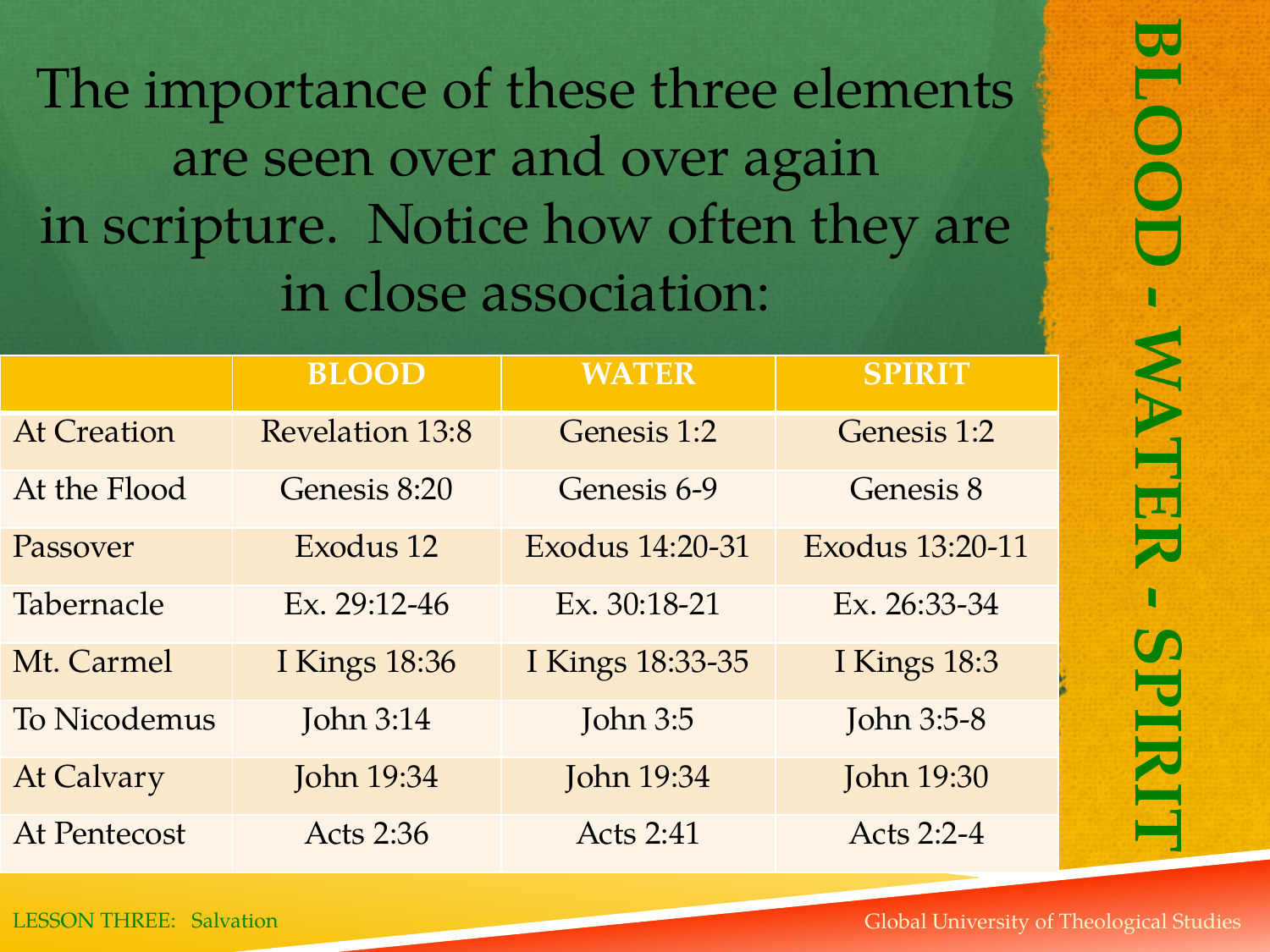

# BLOOD - WATER - SPIRIT
The importance of these three elements are seen over and over again
in scripture.  Notice how often they are in close association:
|  | BLOOD | WATER | SPIRIT |
| --- | --- | --- | --- |
| At Creation | Revelation 13:8 | Genesis 1:2 | Genesis 1:2 |
| At the Flood | Genesis 8:20 | Genesis 6-9 | Genesis 8 |
| Passover | Exodus 12 | Exodus 14:20-31 | Exodus 13:20-11 |
| Tabernacle | Ex. 29:12-46 | Ex. 30:18-21 | Ex. 26:33-34 |
| Mt. Carmel | I Kings 18:36 | I Kings 18:33-35 | I Kings 18:3 |
| To Nicodemus | John 3:14 | John 3:5 | John 3:5-8 |
| At Calvary | John 19:34 | John 19:34 | John 19:30 |
| At Pentecost | Acts 2:36 | Acts 2:41 | Acts 2:2-4 |
Global University of Theological Studies
LESSON THREE:   Salvation